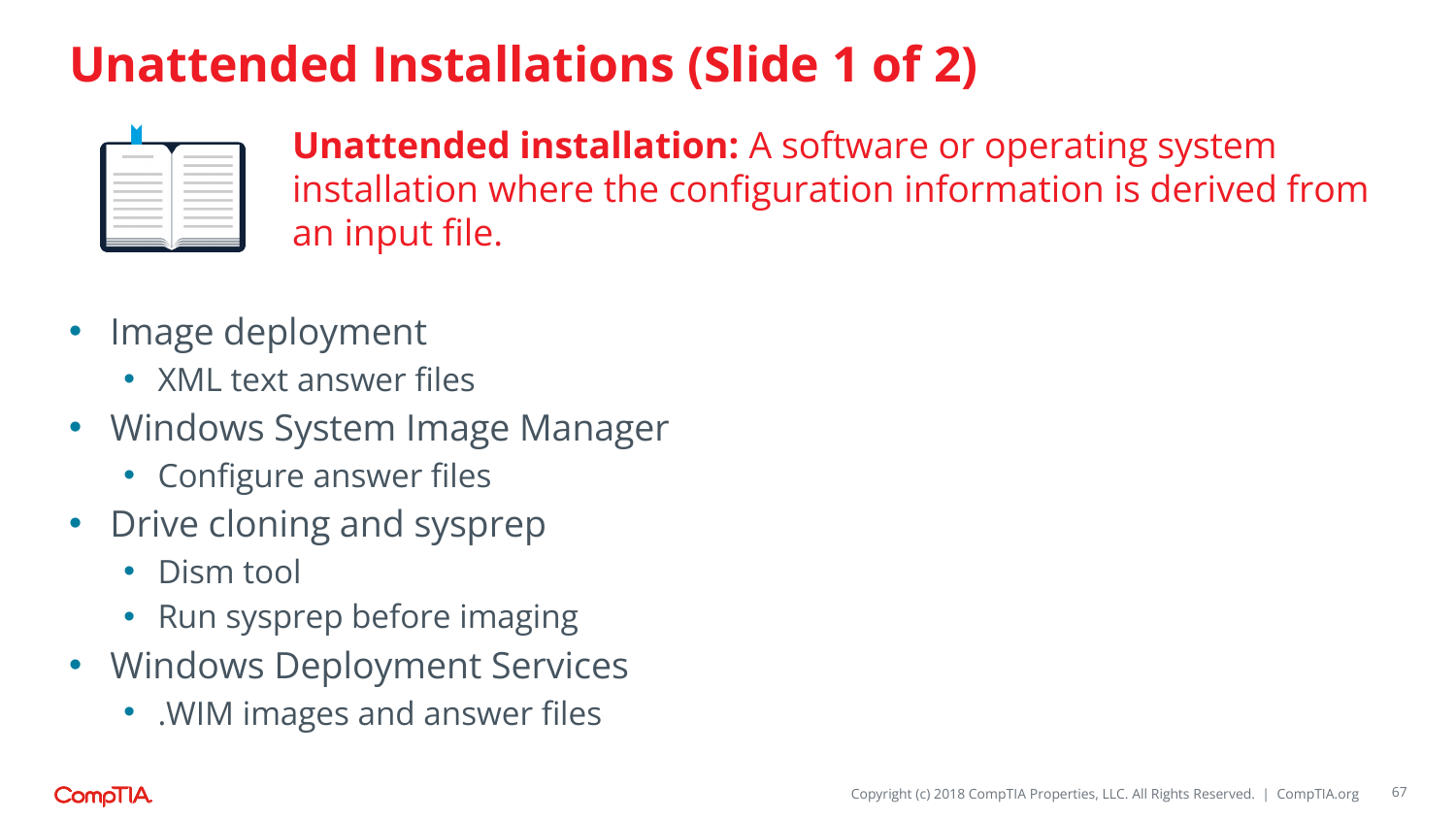

# Unattended Installations (Slide 1 of 2)
Unattended installation: A software or operating system installation where the configuration information is derived from an input file.
Image deployment
XML text answer files
Windows System Image Manager
Configure answer files
Drive cloning and sysprep
Dism tool
Run sysprep before imaging
Windows Deployment Services
.WIM images and answer files
67